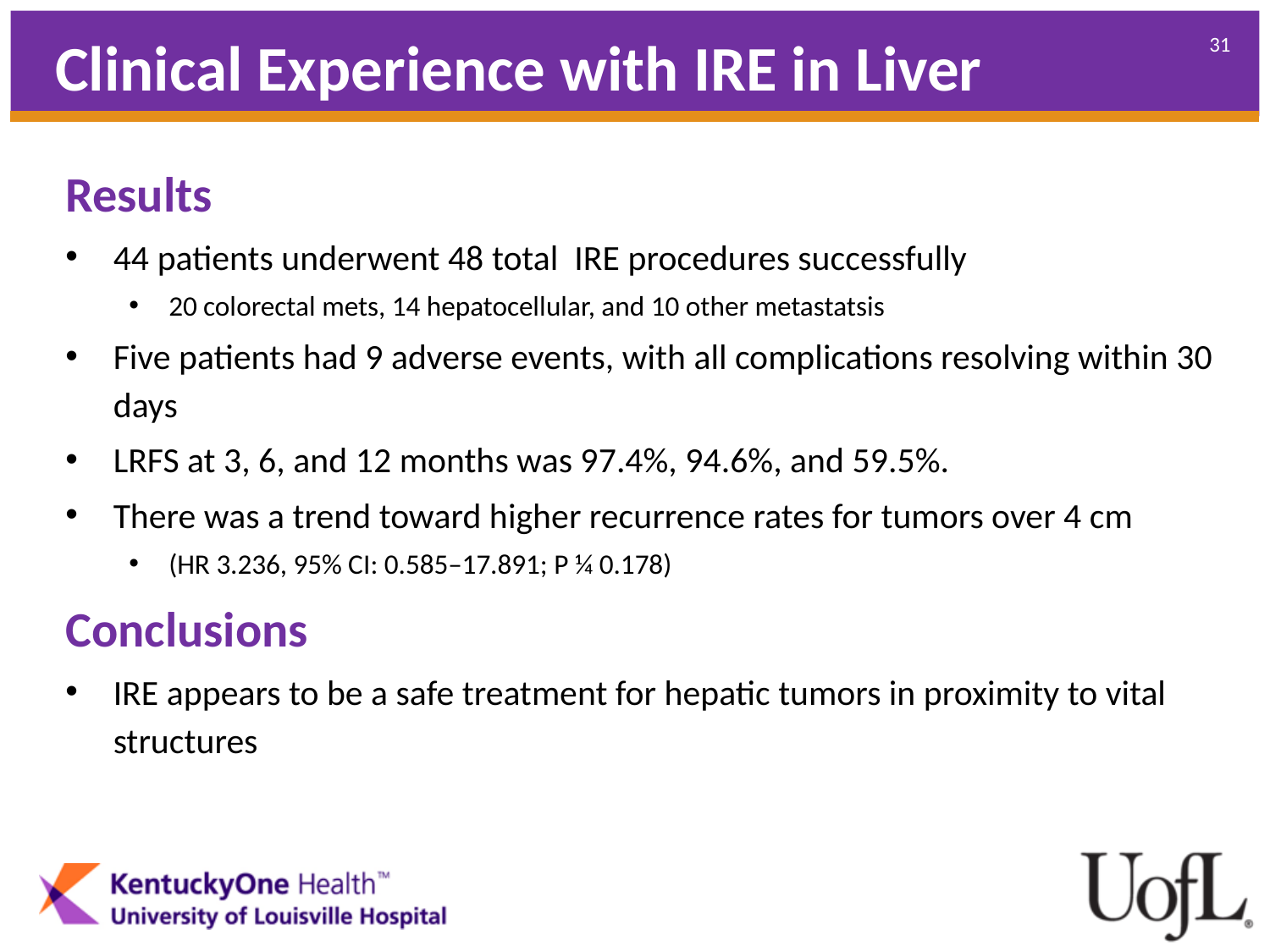

Clinical Experience with IRE in Liver
Results
44 patients underwent 48 total  IRE procedures successfully
20 colorectal mets, 14 hepatocellular, and 10 other metastatsis
Five patients had 9 adverse events, with all complications resolving within 30 days
LRFS at 3, 6, and 12 months was 97.4%, 94.6%, and 59.5%.
There was a trend toward higher recurrence rates for tumors over 4 cm
(HR 3.236, 95% CI: 0.585–17.891; P ¼ 0.178)
Conclusions
IRE appears to be a safe treatment for hepatic tumors in proximity to vital structures